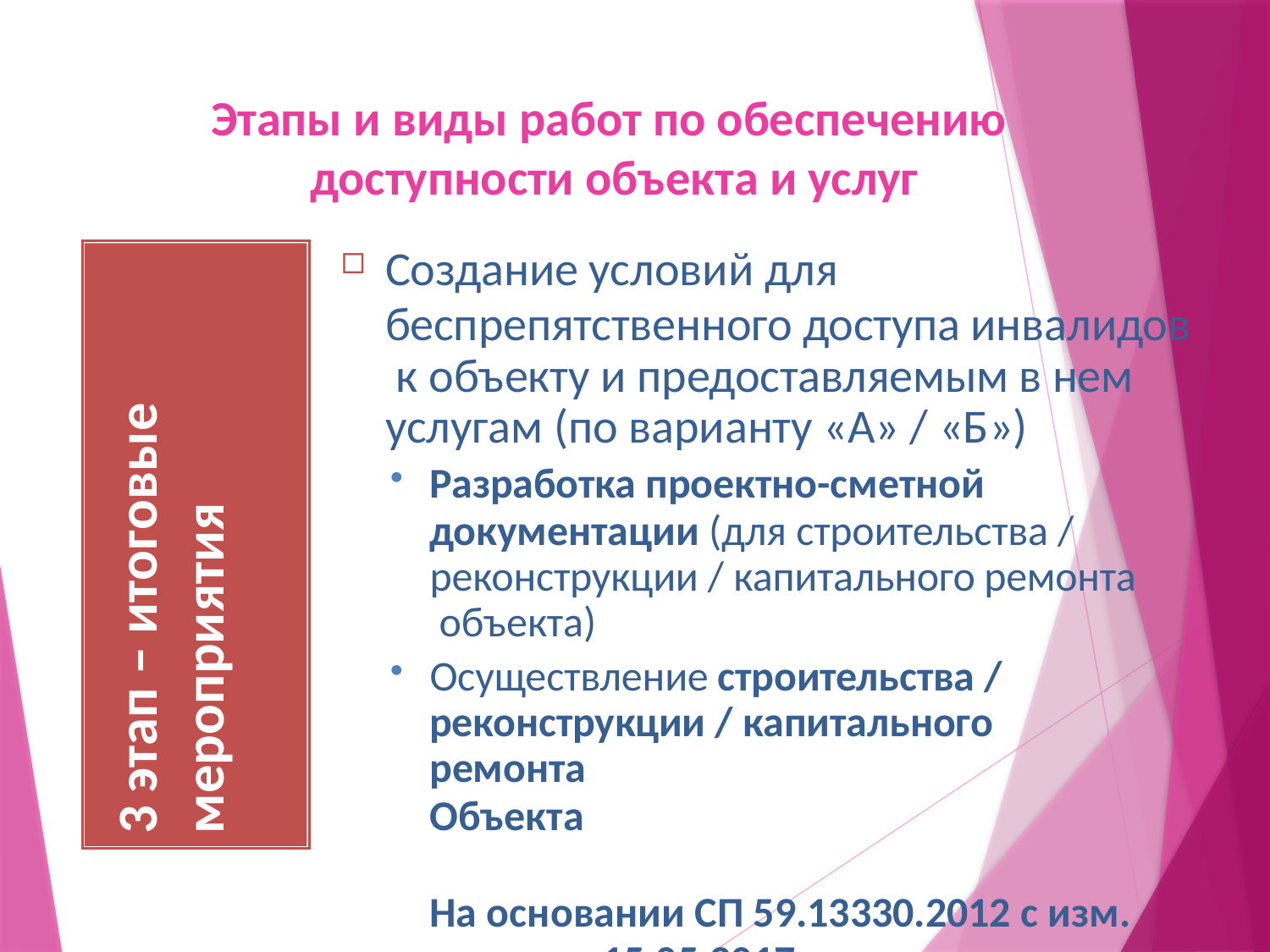

# Этапы и виды работ по обеспечению  доступности объекта и услуг
Создание условий для
беспрепятственного доступа инвалидов  к объекту и предоставляемым в нем
услугам (по варианту «А» / «Б»)
Разработка проектно-сметной
документации (для строительства /  реконструкции / капитального ремонта  объекта)
Осуществление строительства /
реконструкции / капитального ремонта
Объекта

На основании СП 59.13330.2012 с изм. и доп. от 15.05.2017 г.

3 этап – итоговые
мероприятия